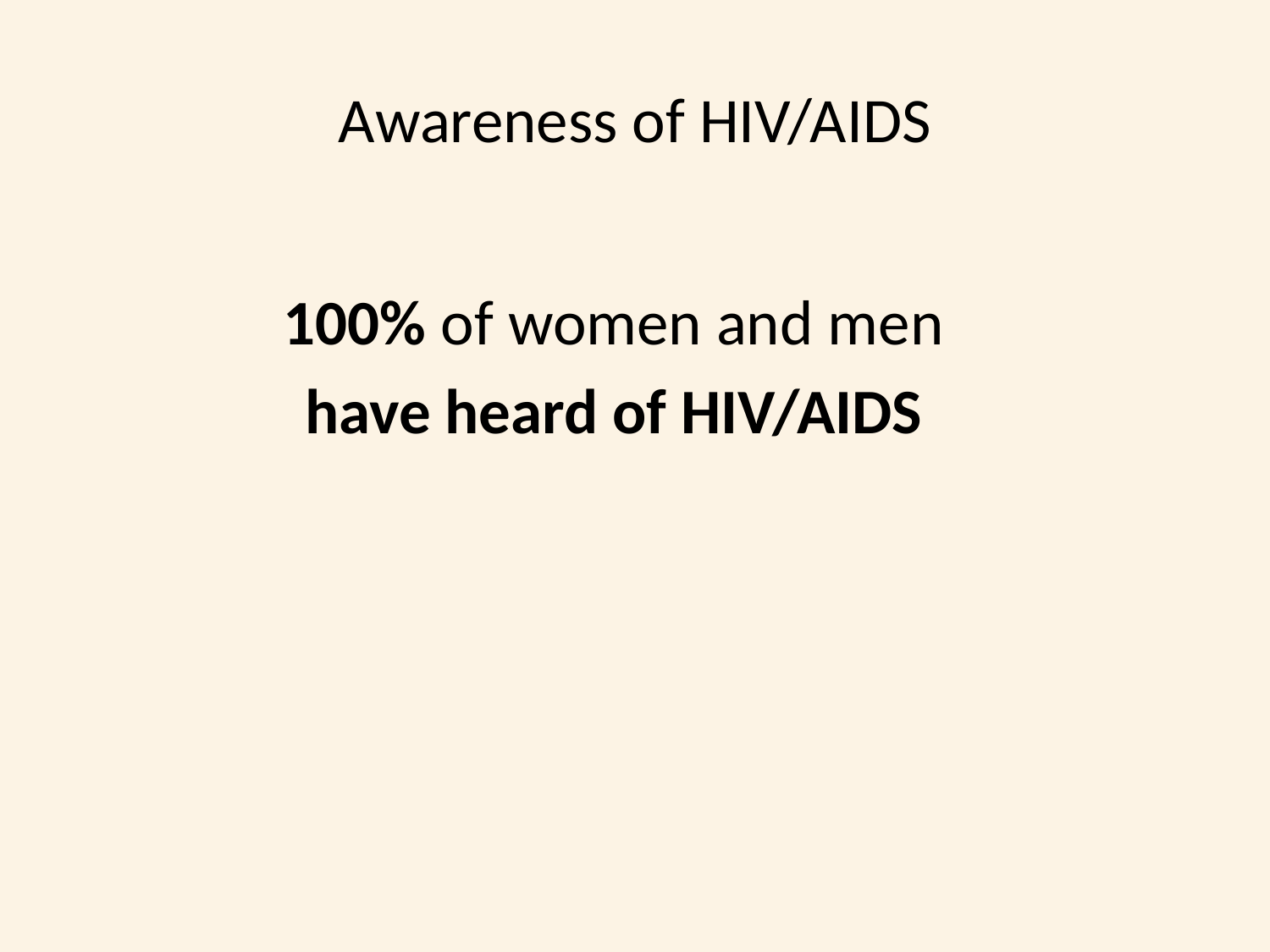

# Awareness of HIV/AIDS
100% of women and men
have heard of HIV/AIDS